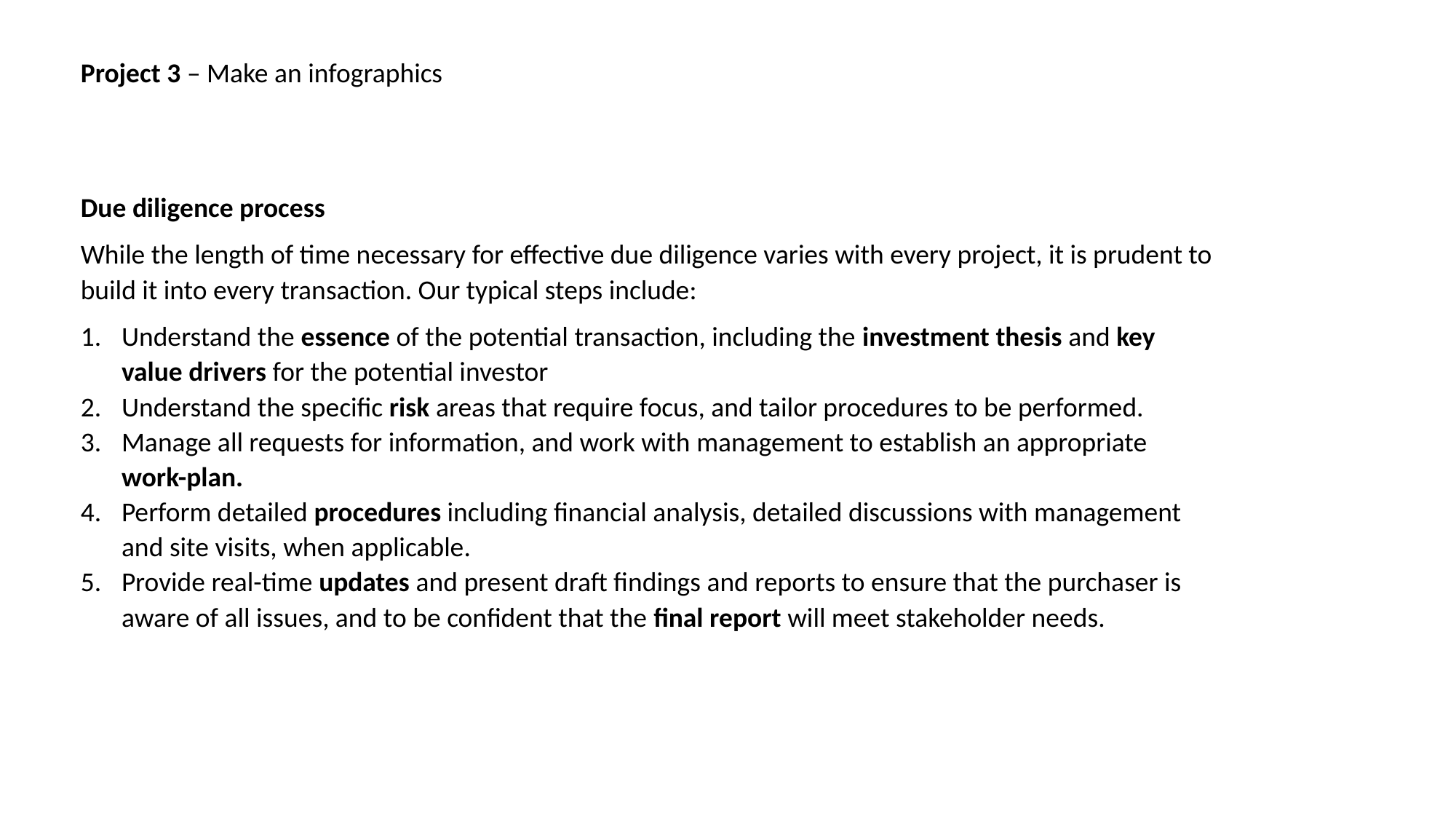

Project 3 – Make an infographics
Due diligence process
While the length of time necessary for effective due diligence varies with every project, it is prudent to build it into every transaction. Our typical steps include:
Understand the essence of the potential transaction, including the investment thesis and key value drivers for the potential investor
Understand the specific risk areas that require focus, and tailor procedures to be performed.
Manage all requests for information, and work with management to establish an appropriate work-plan.
Perform detailed procedures including financial analysis, detailed discussions with management and site visits, when applicable.
Provide real-time updates and present draft findings and reports to ensure that the purchaser is aware of all issues, and to be confident that the final report will meet stakeholder needs.